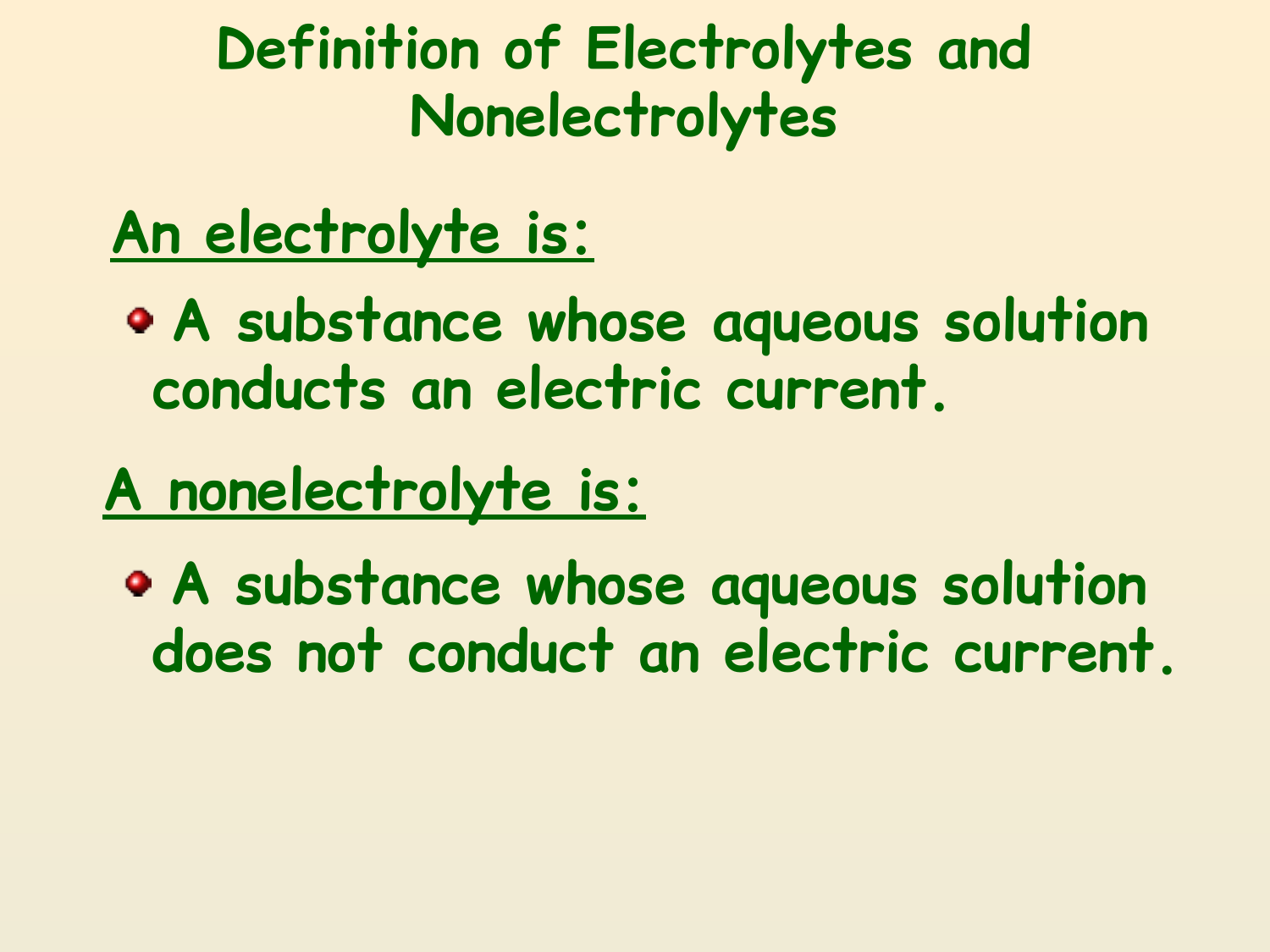

# Definition of Electrolytes and Nonelectrolytes
An electrolyte is:
 A substance whose aqueous solution conducts an electric current.
A nonelectrolyte is:
 A substance whose aqueous solution does not conduct an electric current.